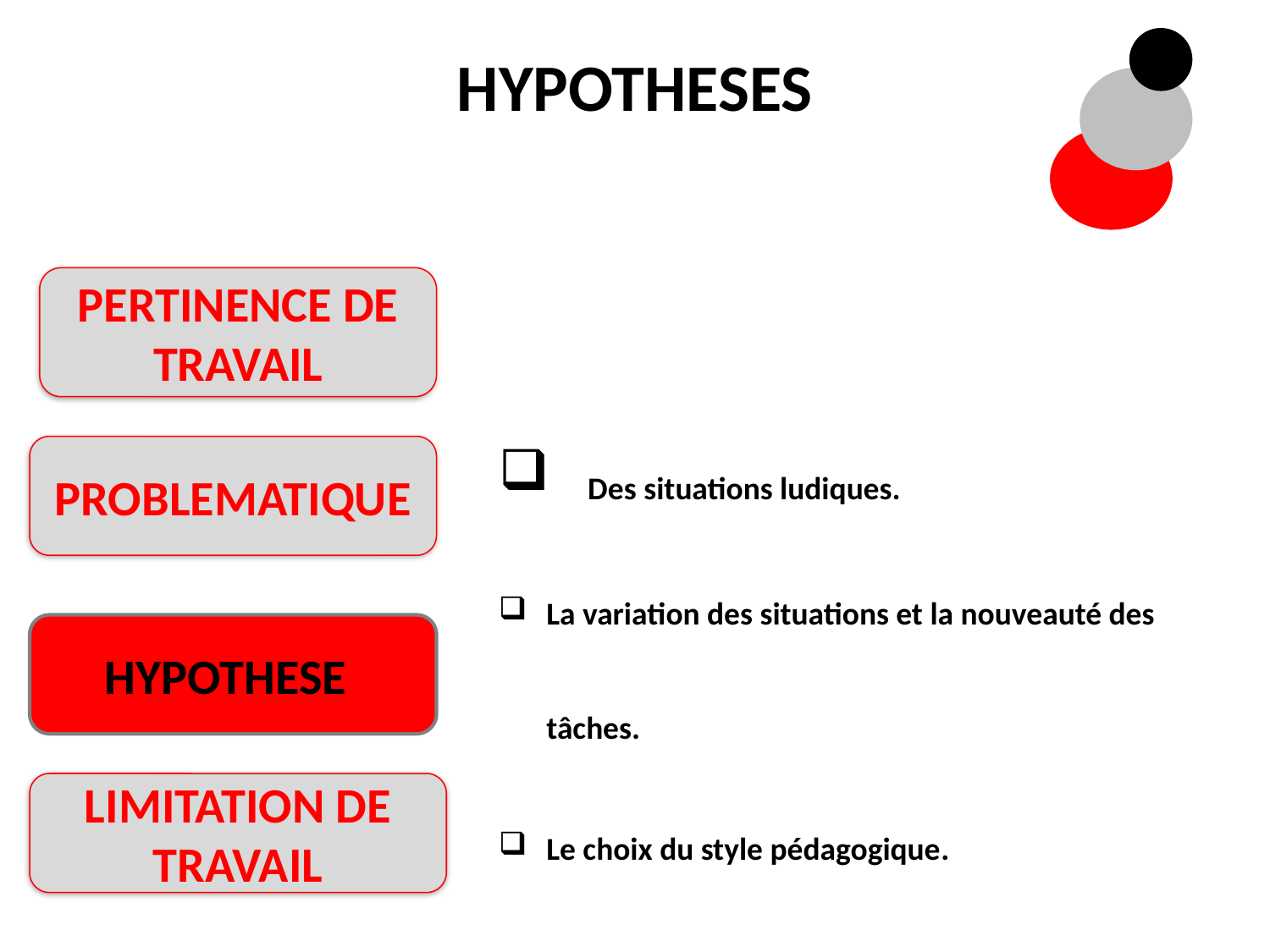

# HYPOTHESES

   Des situations ludiques.
La variation des situations et la nouveauté des tâches.
Le choix du style pédagogique.

PERTINENCE DE TRAVAIL
PROBLEMATIQUE
HYPOTHESES
LIMITATION DE TRAVAIL